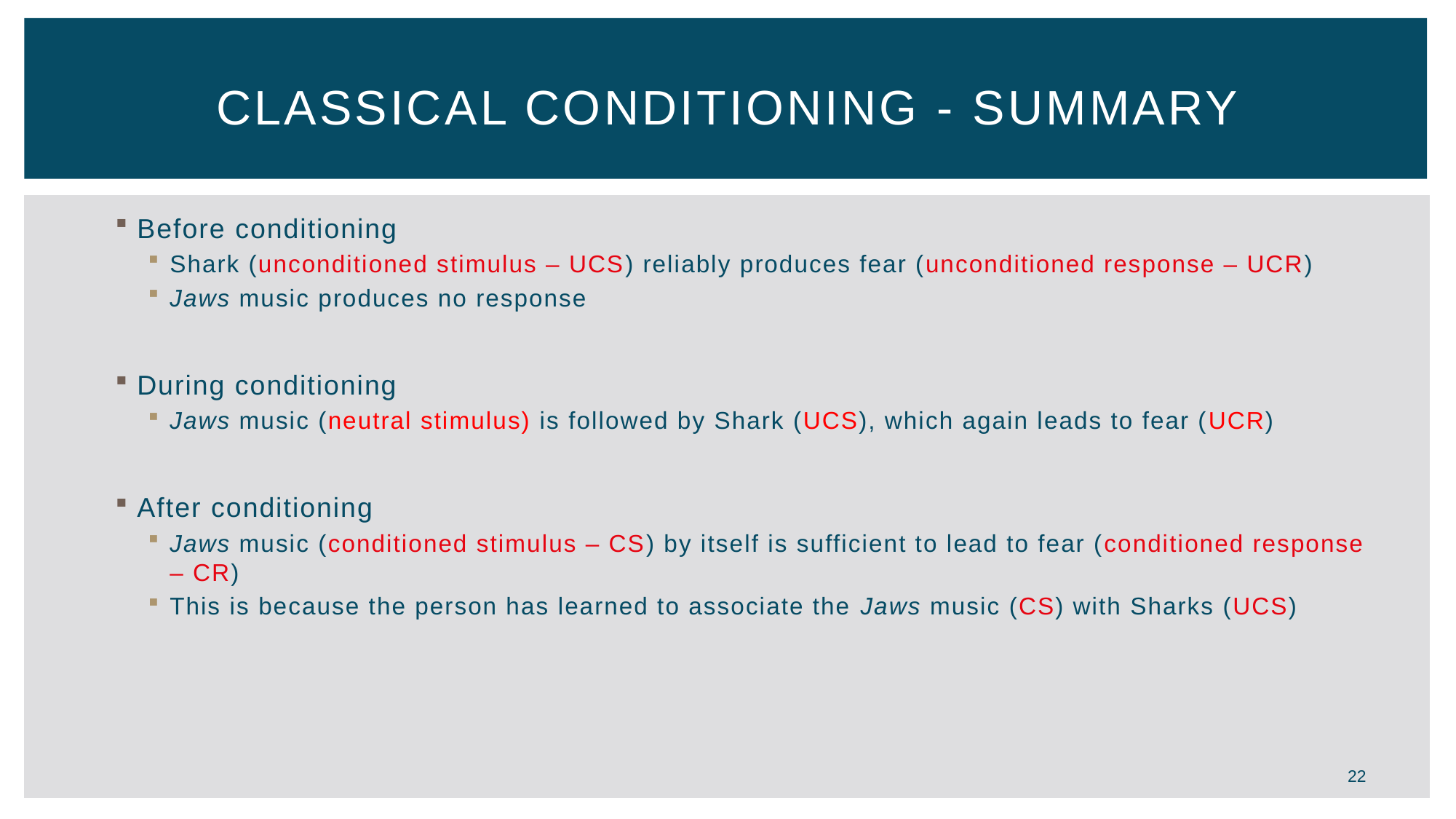

# Classical conditioning - Summary
Before conditioning
Shark (unconditioned stimulus – UCS) reliably produces fear (unconditioned response – UCR)
Jaws music produces no response

During conditioning
Jaws music (neutral stimulus) is followed by Shark (UCS), which again leads to fear (UCR)

After conditioning
Jaws music (conditioned stimulus – CS) by itself is sufficient to lead to fear (conditioned response – CR)
This is because the person has learned to associate the Jaws music (CS) with Sharks (UCS)

22